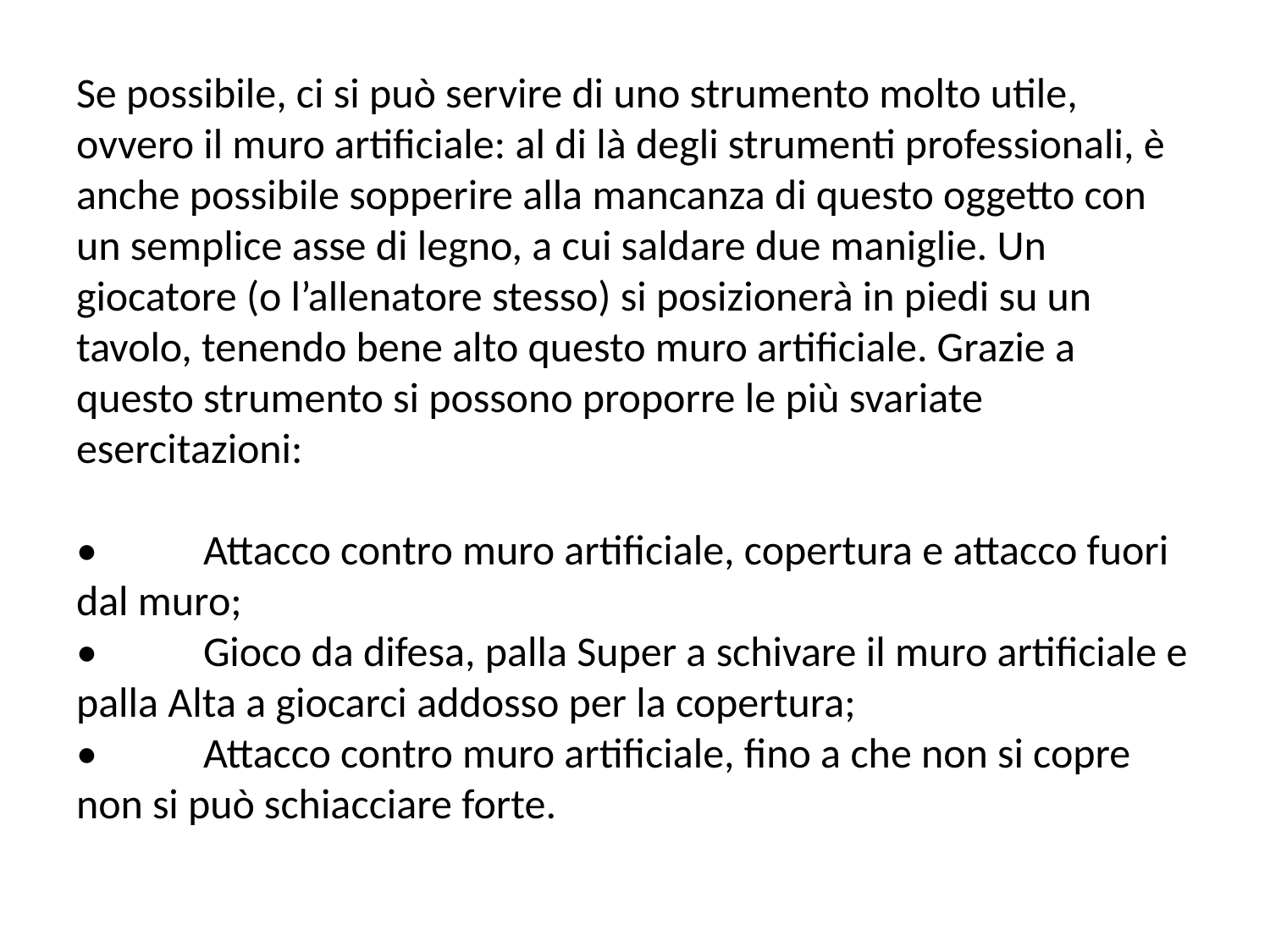

# Se possibile, ci si può servire di uno strumento molto utile, ovvero il muro artificiale: al di là degli strumenti professionali, è anche possibile sopperire alla mancanza di questo oggetto con un semplice asse di legno, a cui saldare due maniglie. Un giocatore (o l’allenatore stesso) si posizionerà in piedi su un tavolo, tenendo bene alto questo muro artificiale. Grazie a questo strumento si possono proporre le più svariate esercitazioni: •	Attacco contro muro artificiale, copertura e attacco fuori dal muro; •	Gioco da difesa, palla Super a schivare il muro artificiale e palla Alta a giocarci addosso per la copertura; •	Attacco contro muro artificiale, fino a che non si copre non si può schiacciare forte.